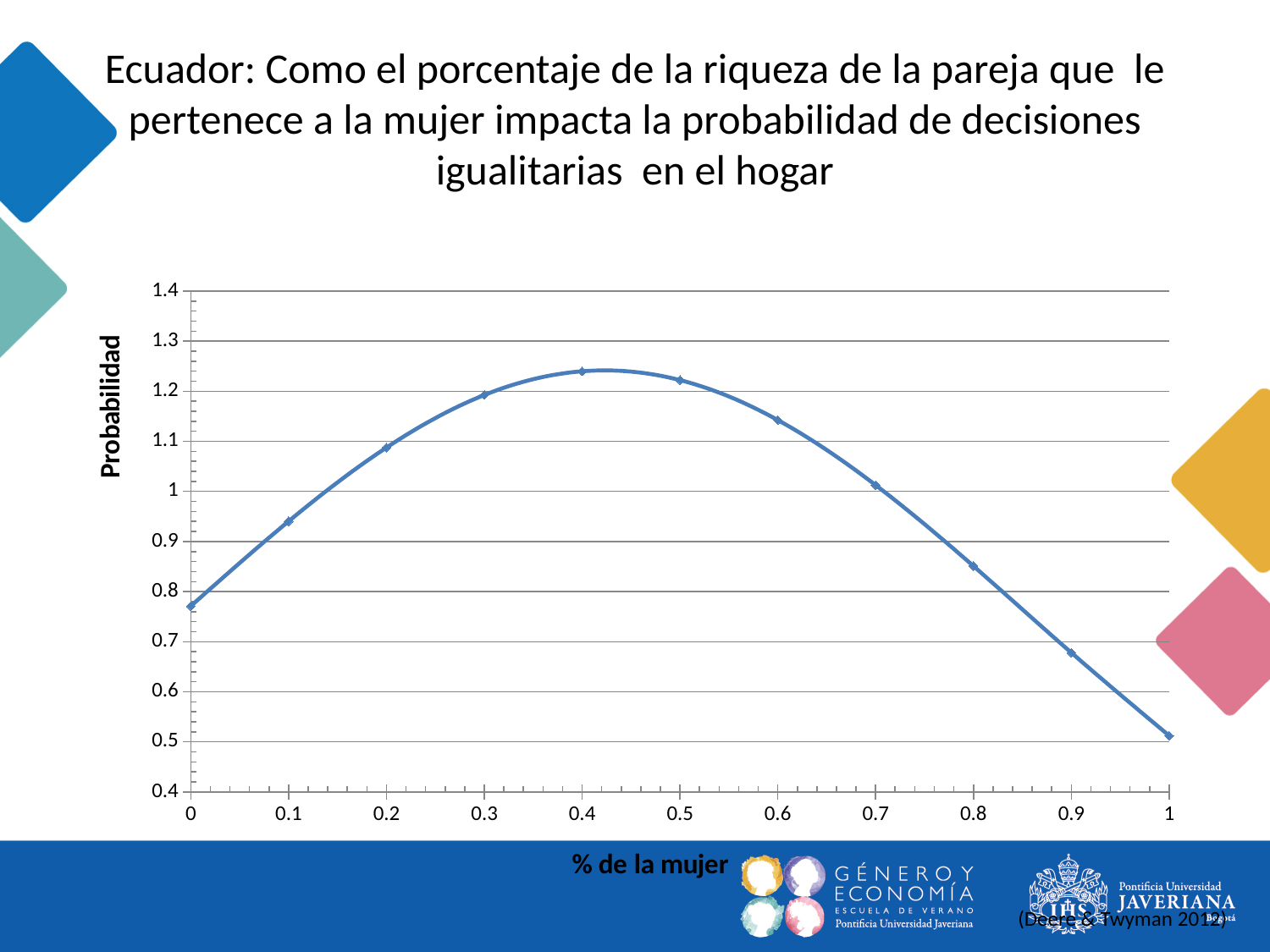

# Ecuador: Como el porcentaje de la riqueza de la pareja que  le pertenece a la mujer impacta la probabilidad de decisiones igualitarias  en el hogar

### Chart

| Category | Odds |
|---|---|
(Deere & Twyman 2012)